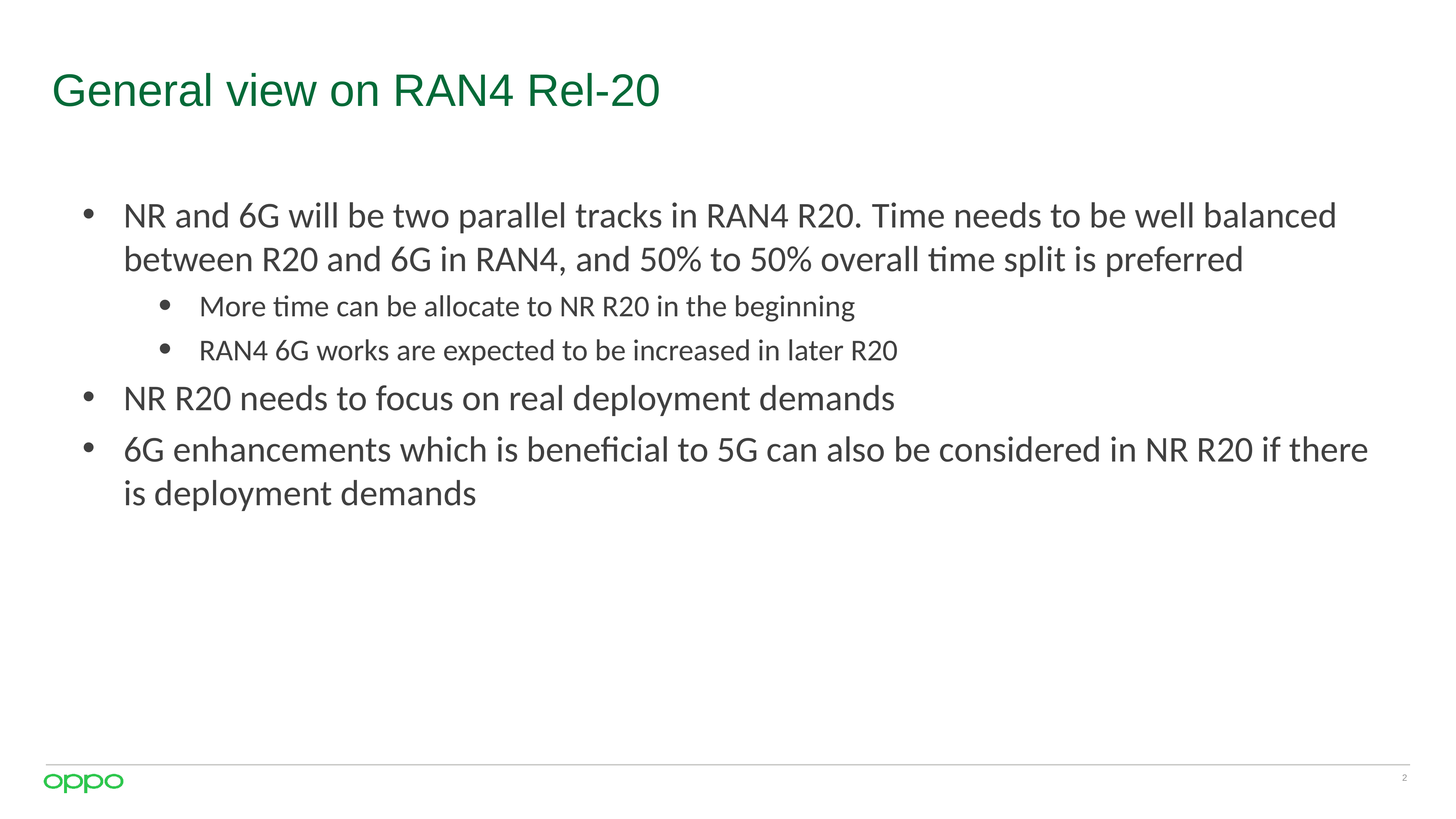

# General view on RAN4 Rel-20
NR and 6G will be two parallel tracks in RAN4 R20. Time needs to be well balanced between R20 and 6G in RAN4, and 50% to 50% overall time split is preferred
More time can be allocate to NR R20 in the beginning
RAN4 6G works are expected to be increased in later R20
NR R20 needs to focus on real deployment demands
6G enhancements which is beneficial to 5G can also be considered in NR R20 if there is deployment demands